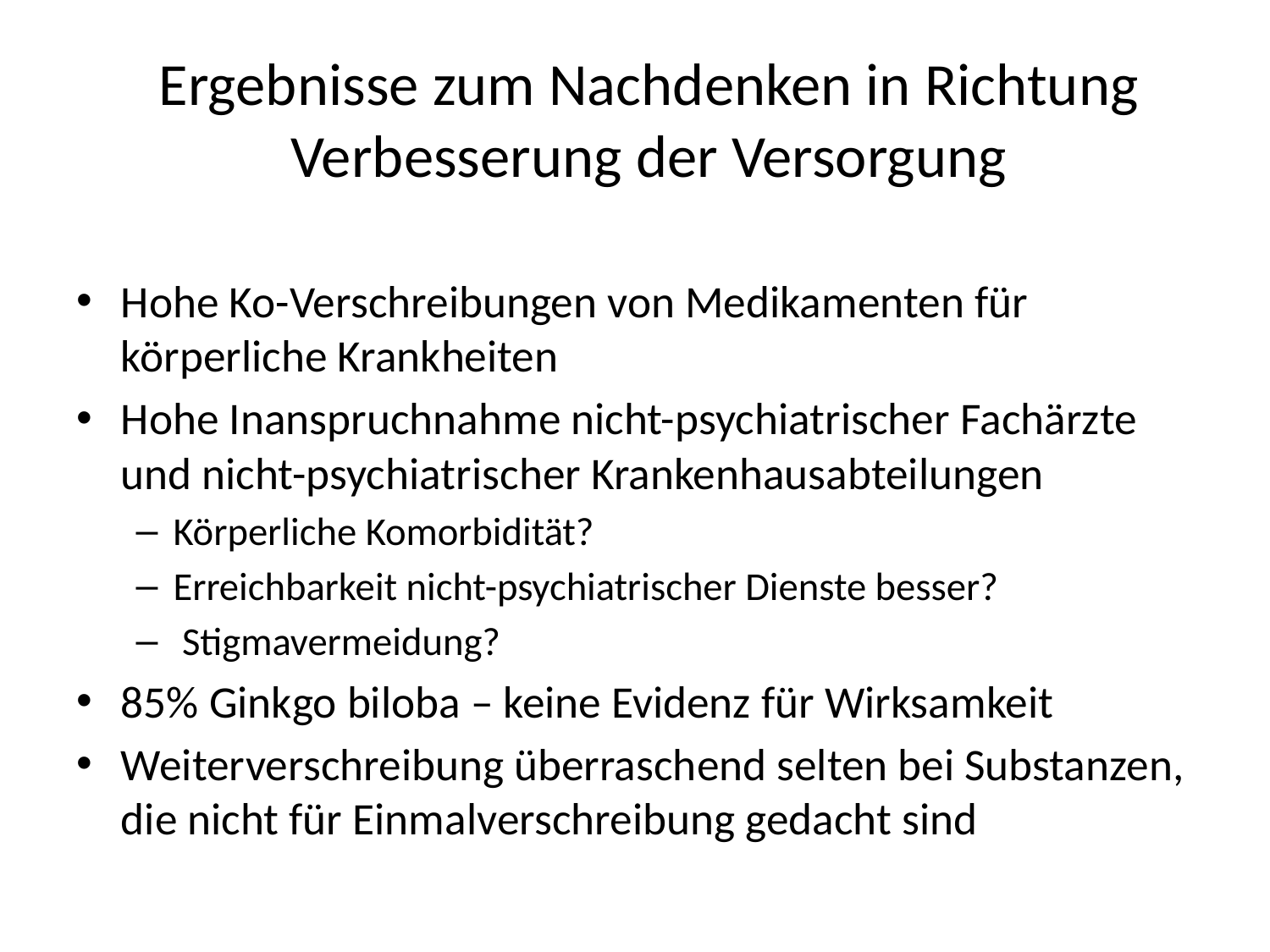

# Ergebnisse zum Nachdenken in Richtung Verbesserung der Versorgung
Hohe Ko-Verschreibungen von Medikamenten für körperliche Krankheiten
Hohe Inanspruchnahme nicht-psychiatrischer Fachärzte und nicht-psychiatrischer Krankenhausabteilungen
Körperliche Komorbidität?
Erreichbarkeit nicht-psychiatrischer Dienste besser?
 Stigmavermeidung?
85% Ginkgo biloba – keine Evidenz für Wirksamkeit
Weiterverschreibung überraschend selten bei Substanzen, die nicht für Einmalverschreibung gedacht sind